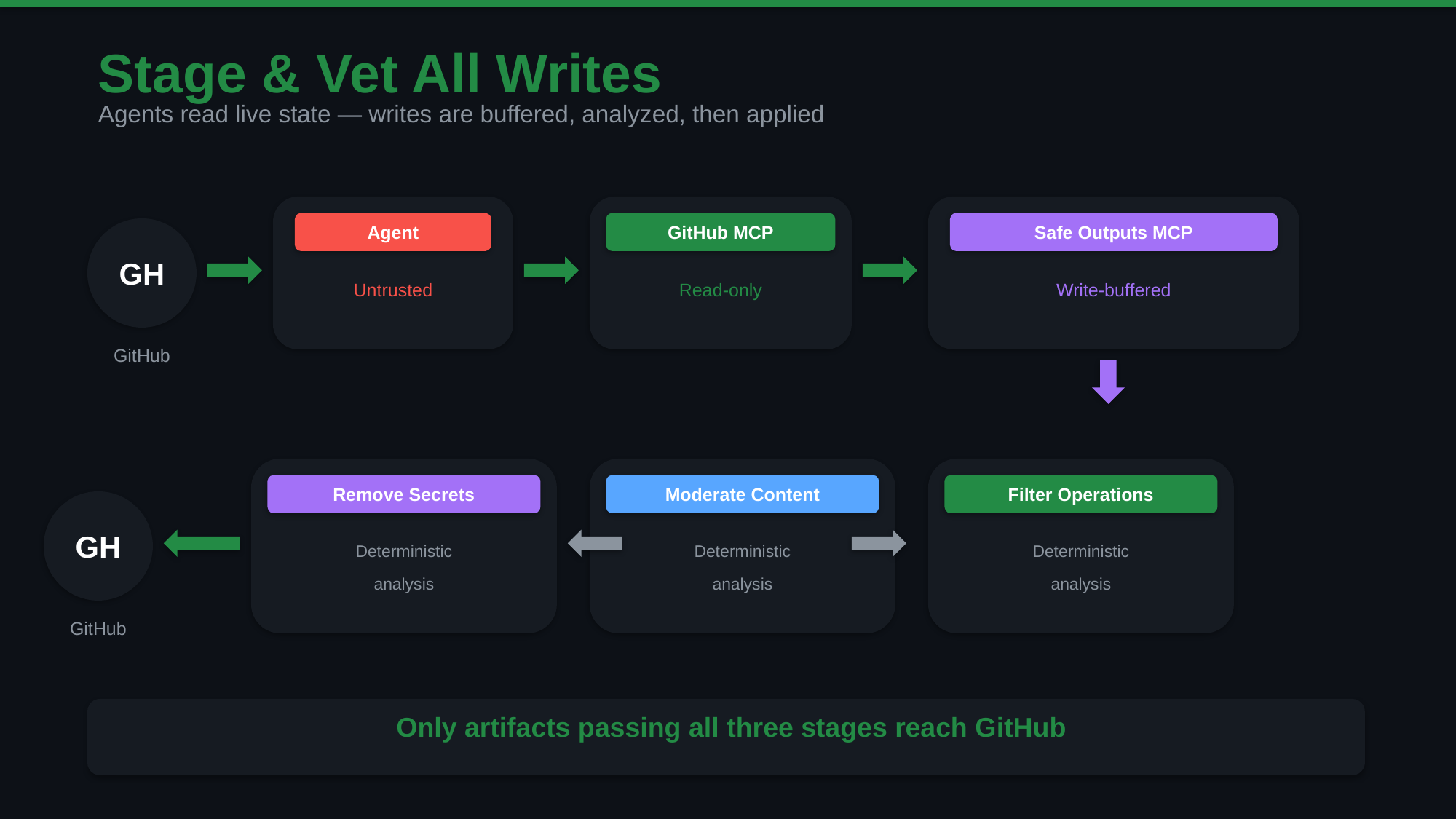

Stage & Vet All Writes
Agents read live state — writes are buffered, analyzed, then applied

Agent
GitHub MCP
Safe Outputs MCP
GH

Untrusted
Read-only
Write-buffered
GitHub

Remove Secrets
Moderate Content
Filter Operations
GH

Deterministic
Deterministic
Deterministic
analysis
analysis
analysis
GitHub

Only artifacts passing all three stages reach GitHub